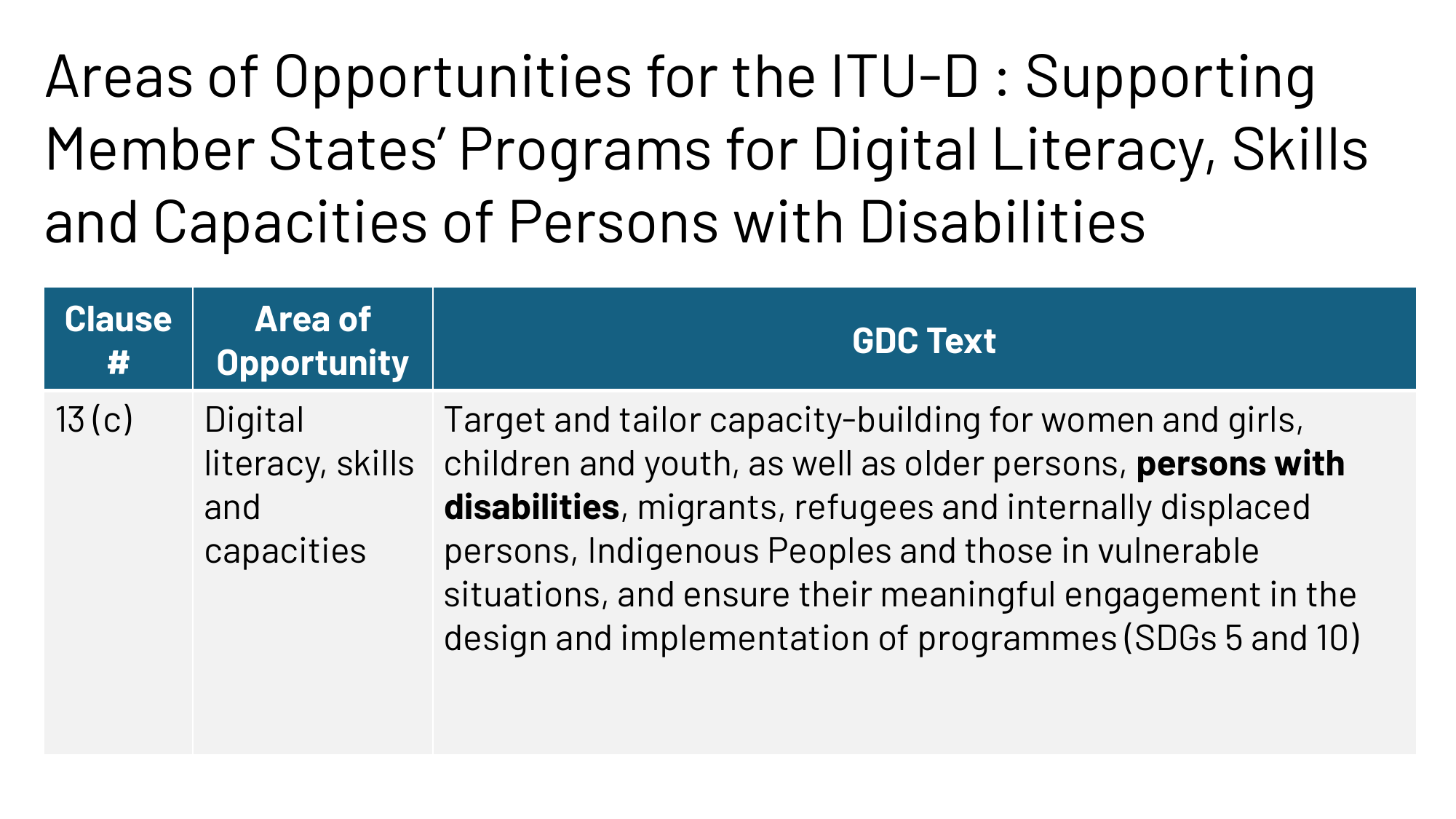

# Areas of Opportunities for the ITU-D : Supporting Member States’ Programs for Digital Literacy, Skills and Capacities of Persons with Disabilities
| Clause # | Area of Opportunity | GDC Text |
| --- | --- | --- |
| 13 (c) | Digital literacy, skills and capacities | Target and tailor capacity-building for women and girls, children and youth, as well as older persons, persons with disabilities, migrants, refugees and internally displaced persons, Indigenous Peoples and those in vulnerable situations, and ensure their meaningful engagement in the design and implementation of programmes (SDGs 5 and 10) |
11